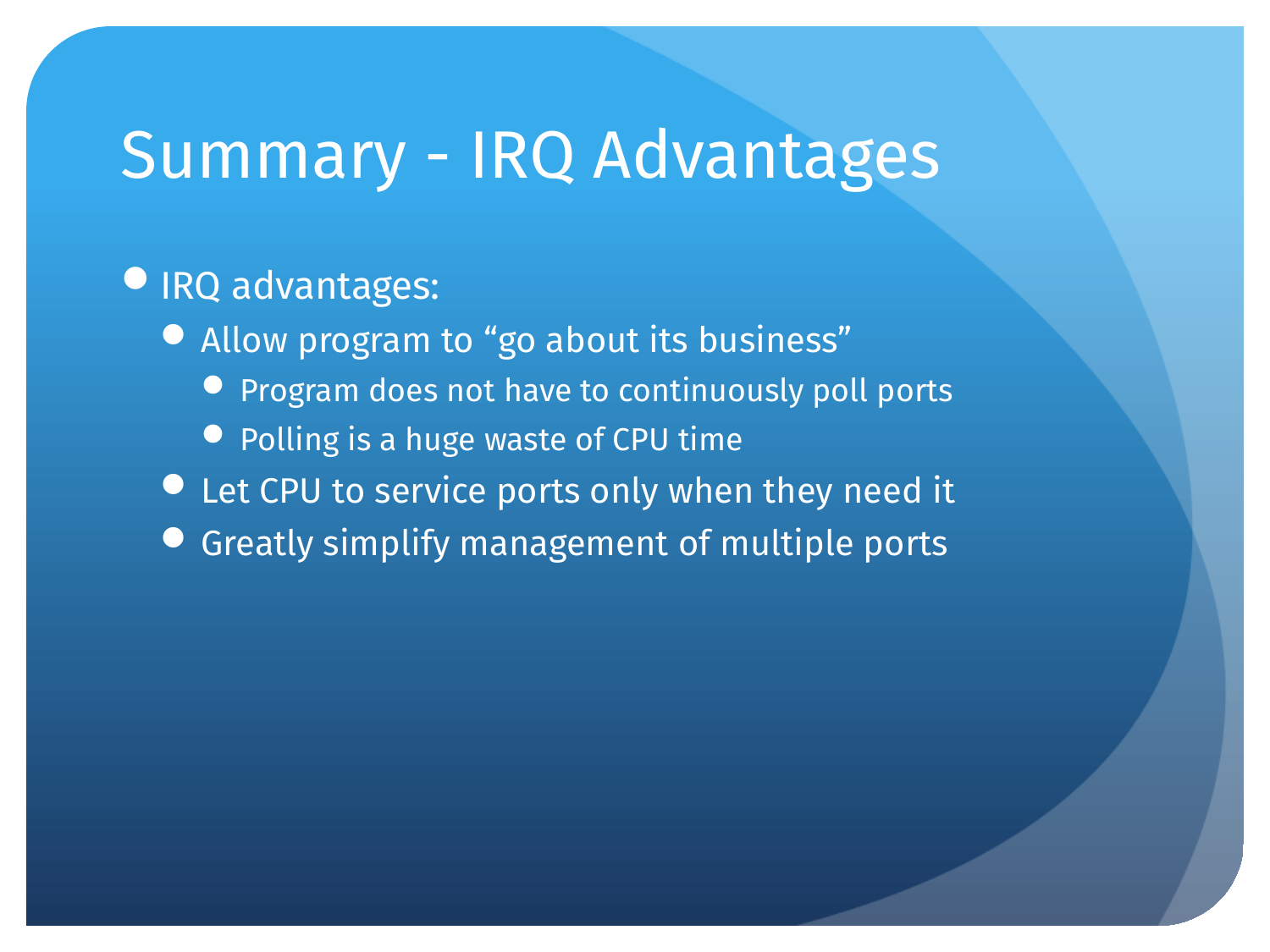

# Summary - IRQ Advantages
IRQ advantages:
Allow program to “go about its business”
Program does not have to continuously poll ports
Polling is a huge waste of CPU time
Let CPU to service ports only when they need it
Greatly simplify management of multiple ports